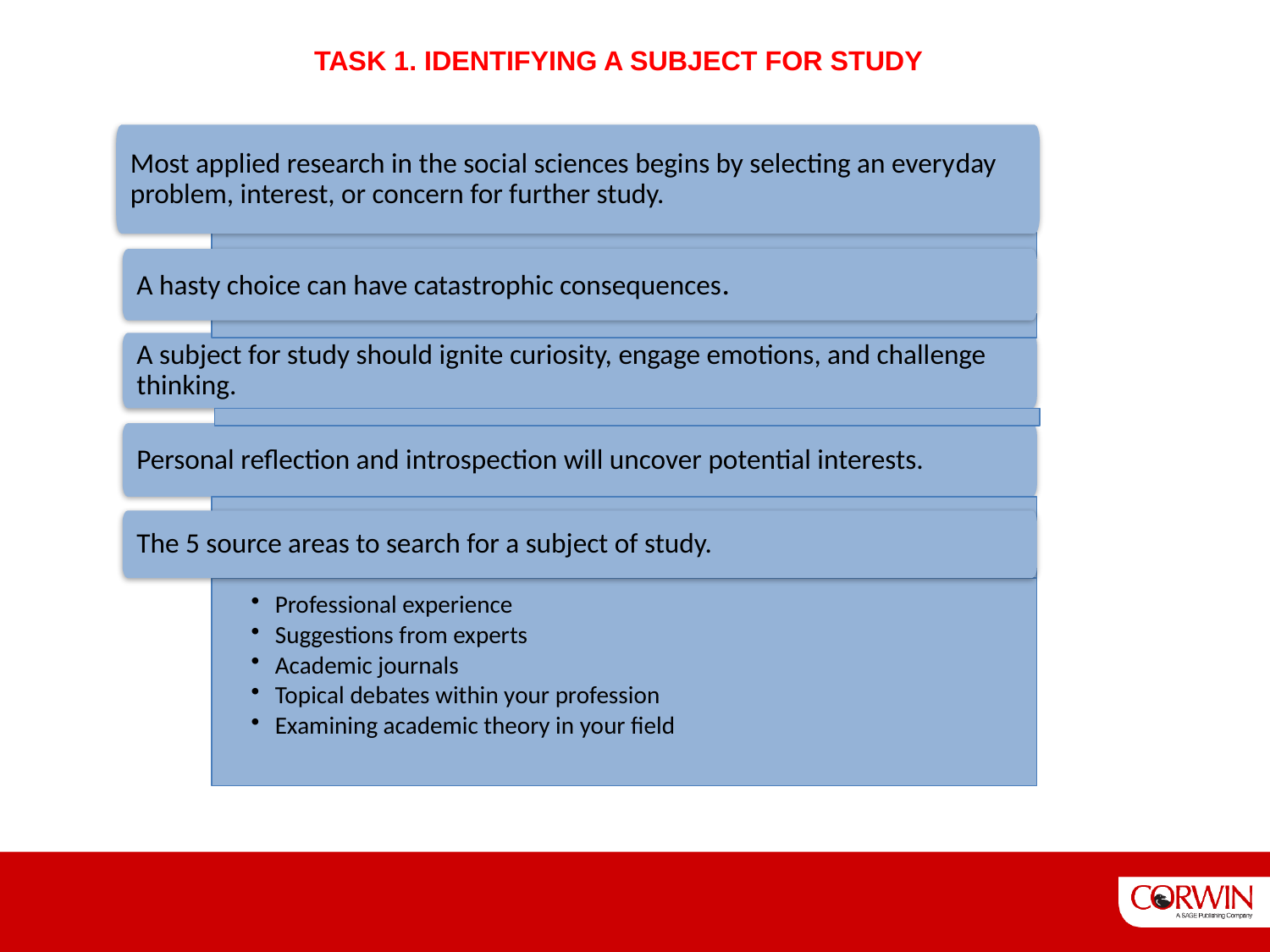

# TASK 1. IDENTIFYING A SUBJECT FOR STUDY
Most applied research in the social sciences begins by selecting an every­day problem, interest, or concern for further study.

A hasty choice can have catastrophic consequences.

A subject for study should ignite curiosity, engage emotions, and challenge thinking.

Personal reflection and introspection will uncover potential interests.

The 5 source areas to search for a subject of study.
Professional experience
Suggestions from experts
Academic journals
Topical debates within your profession
Examining academic theory in your field